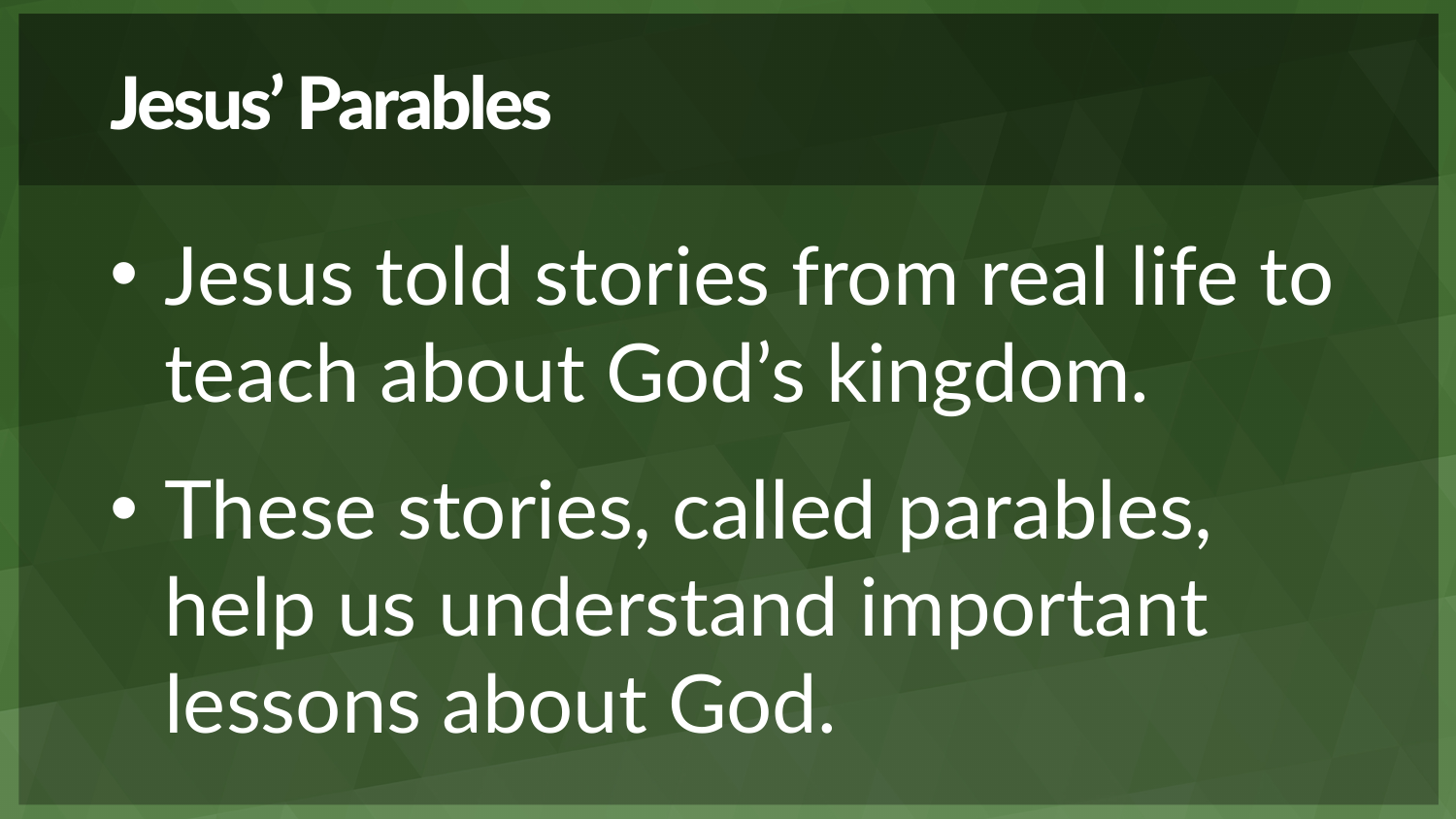

# Jesus’ Parables
Jesus told stories from real life to teach about God’s kingdom.
These stories, called parables, help us understand important lessons about God.